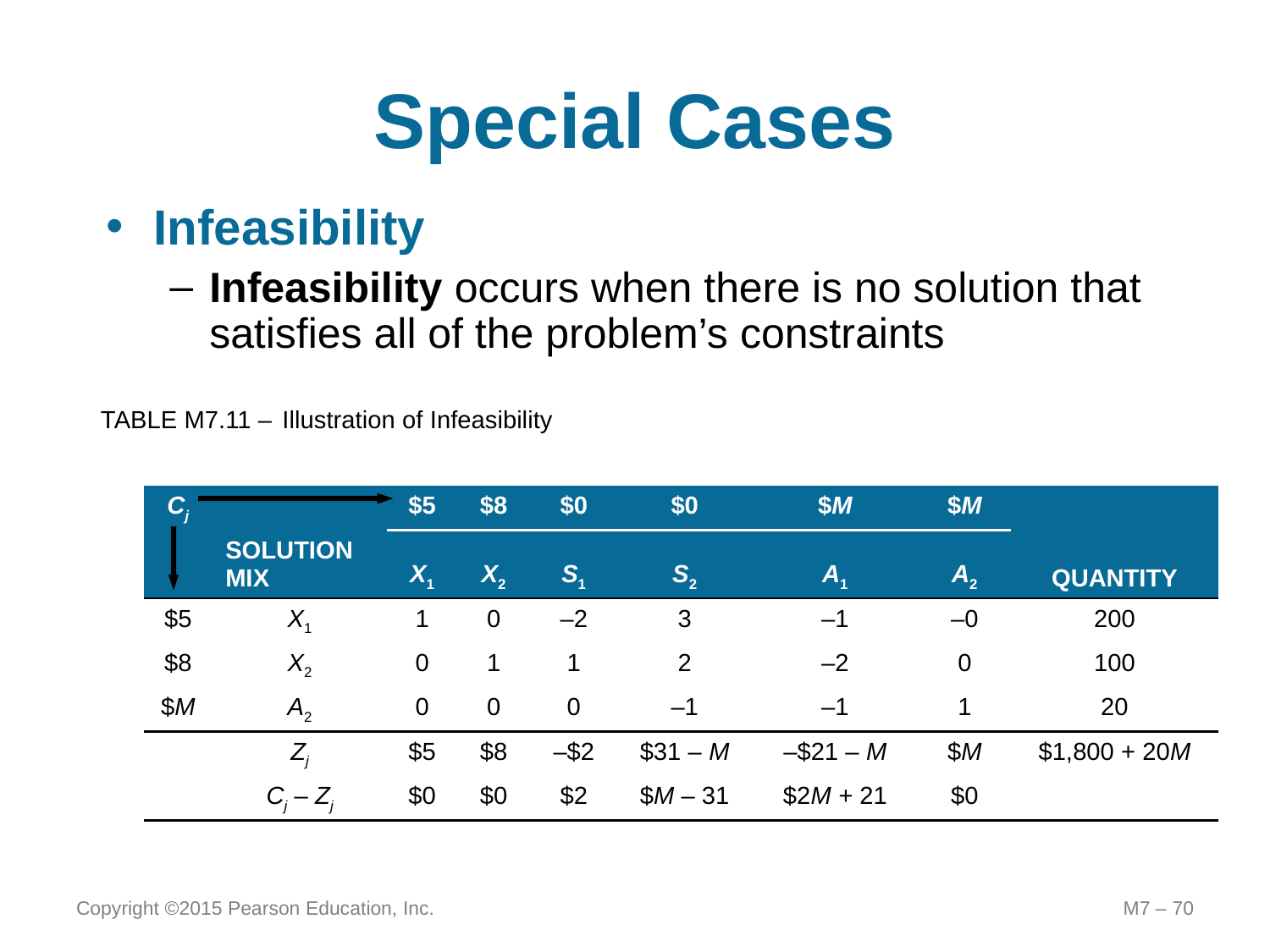

# Special Cases
Infeasibility
Infeasibility occurs when there is no solution that satisfies all of the problem’s constraints
TABLE M7.11 –	 Illustration of Infeasibility
| Cj |  | $5 | $8 | $0 | $0 | $M | $M |  |
| --- | --- | --- | --- | --- | --- | --- | --- | --- |
|  | SOLUTION MIX | X1 | X2 | S1 | S2 | A1 | A2 | QUANTITY |
| $5 | X1 | 1 | 0 | –2 | 3 | –1 | –0 | 200 |
| $8 | X2 | 0 | 1 | 1 | 2 | –2 | 0 | 100 |
| $M | A2 | 0 | 0 | 0 | –1 | –1 | 1 | 20 |
|  | Zj | $5 | $8 | –$2 | $31 – M | –$21 – M | $M | $1,800 + 20M |
|  | Cj – Zj | $0 | $0 | $2 | $M – 31 | $2M + 21 | $0 |  |

Copyright ©2015 Pearson Education, Inc.
M7 – 70